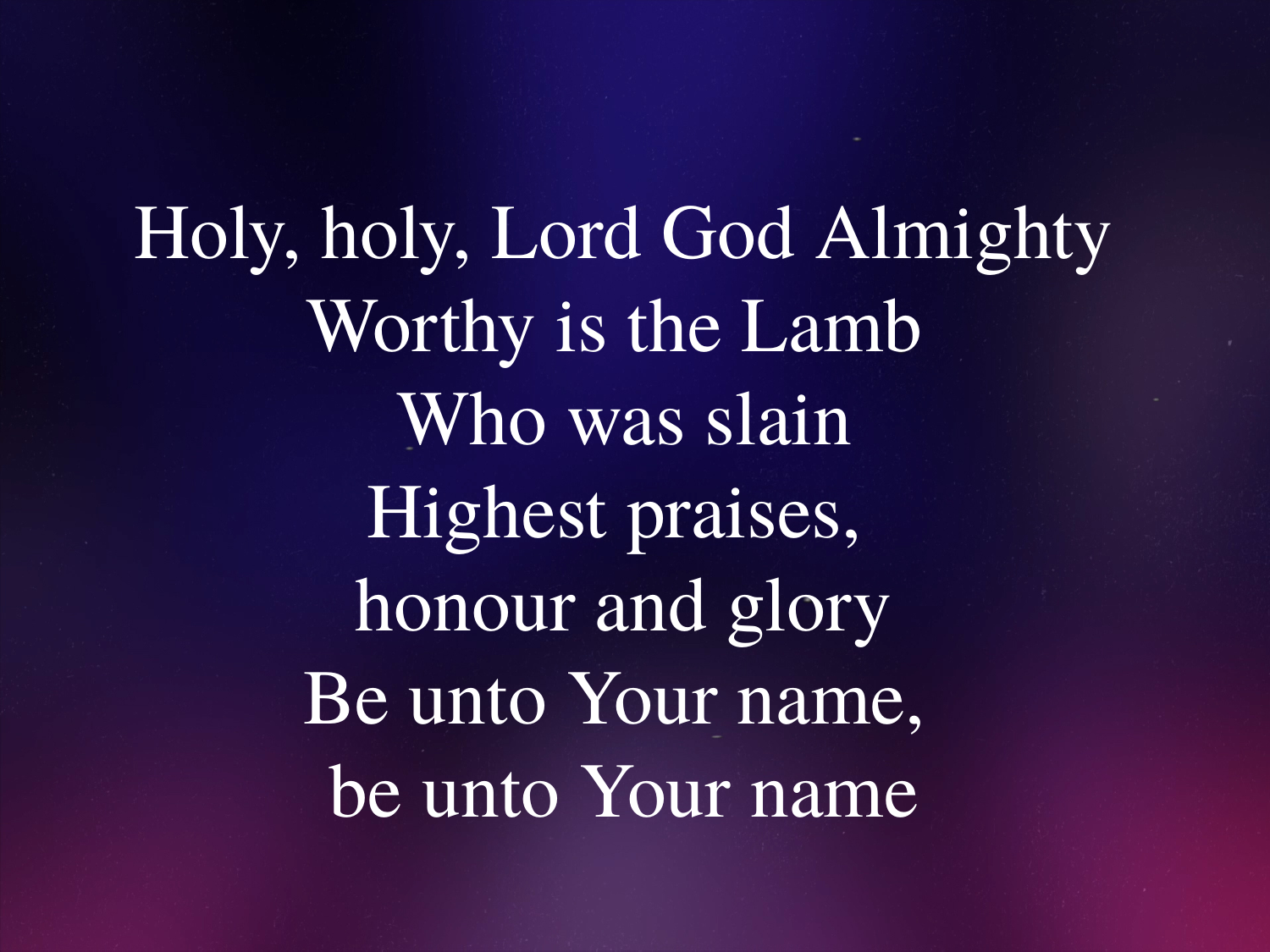

# Holy, holy, Lord God Almighty Worthy is the Lamb Who was slain Highest praises, honour and glory Be unto Your name, be unto Your name